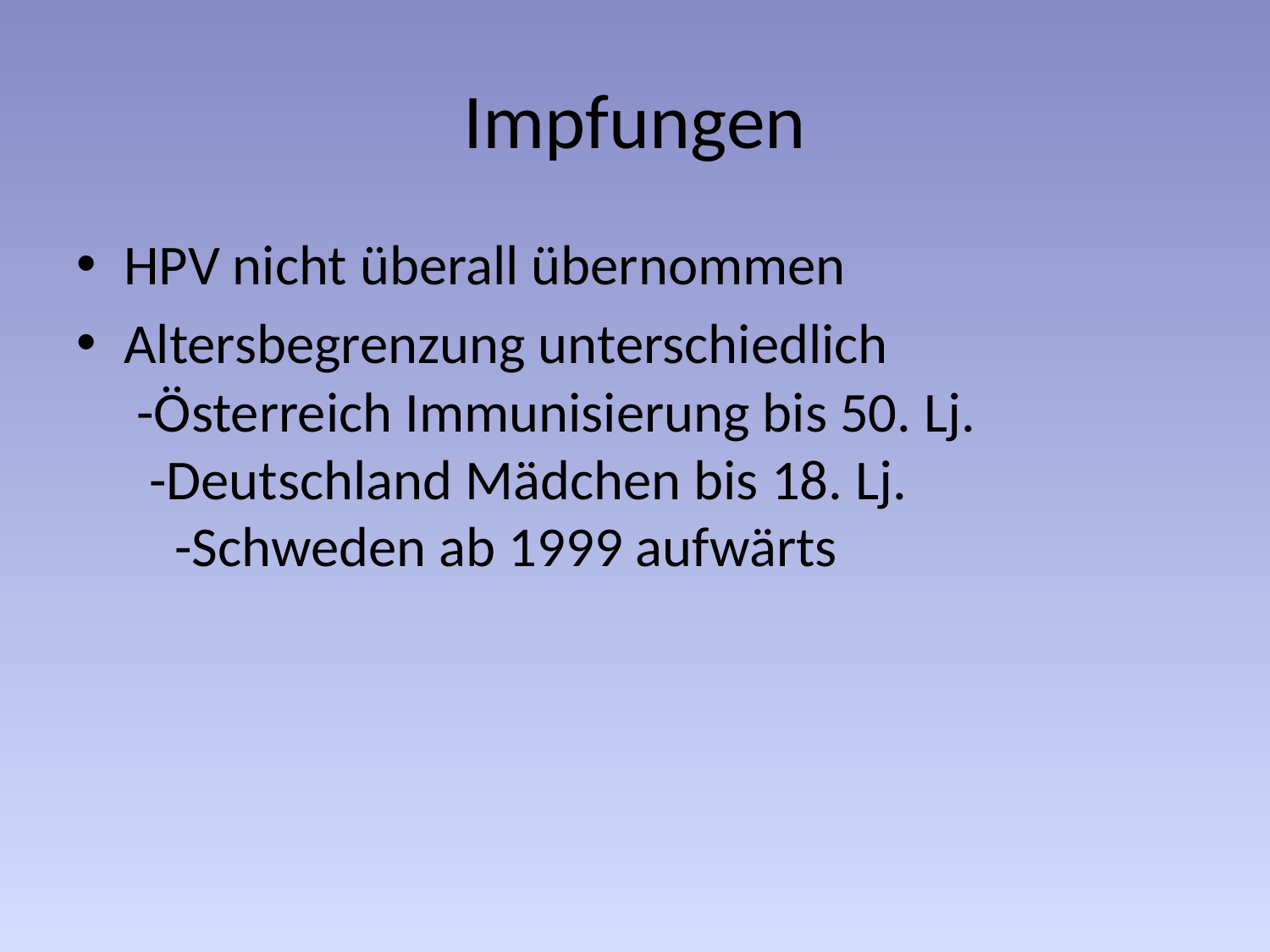

# Impfungen
HPV nicht überall übernommen
Altersbegrenzung unterschiedlich                          -Österreich Immunisierung bis 50. Lj.                    -Deutschland Mädchen bis 18. Lj.                           -Schweden ab 1999 aufwärts